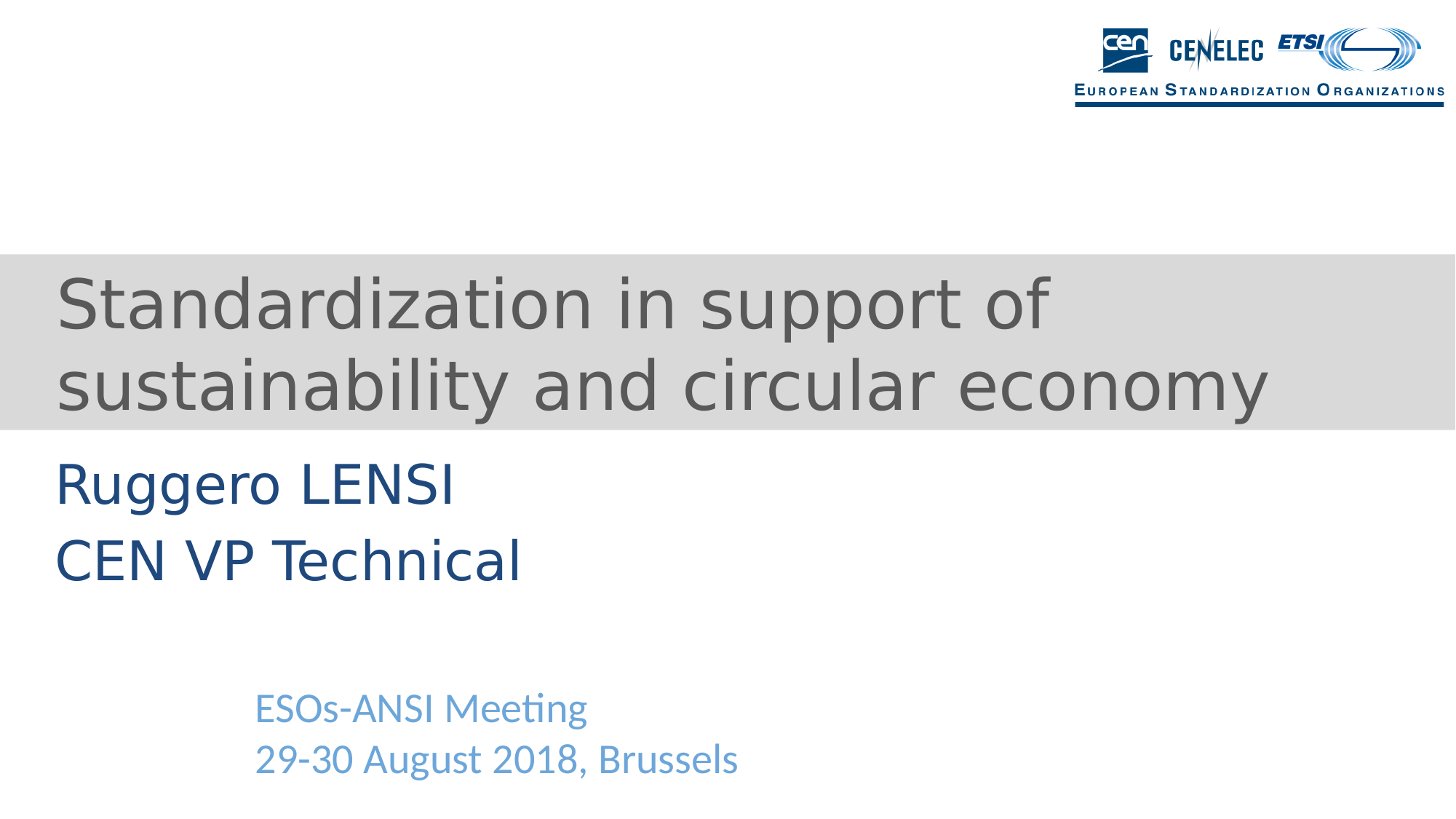

# Standardization in support of sustainability and circular economy
Ruggero LENSI
CEN VP Technical
ESOs-ANSI Meeting
29-30 August 2018, Brussels